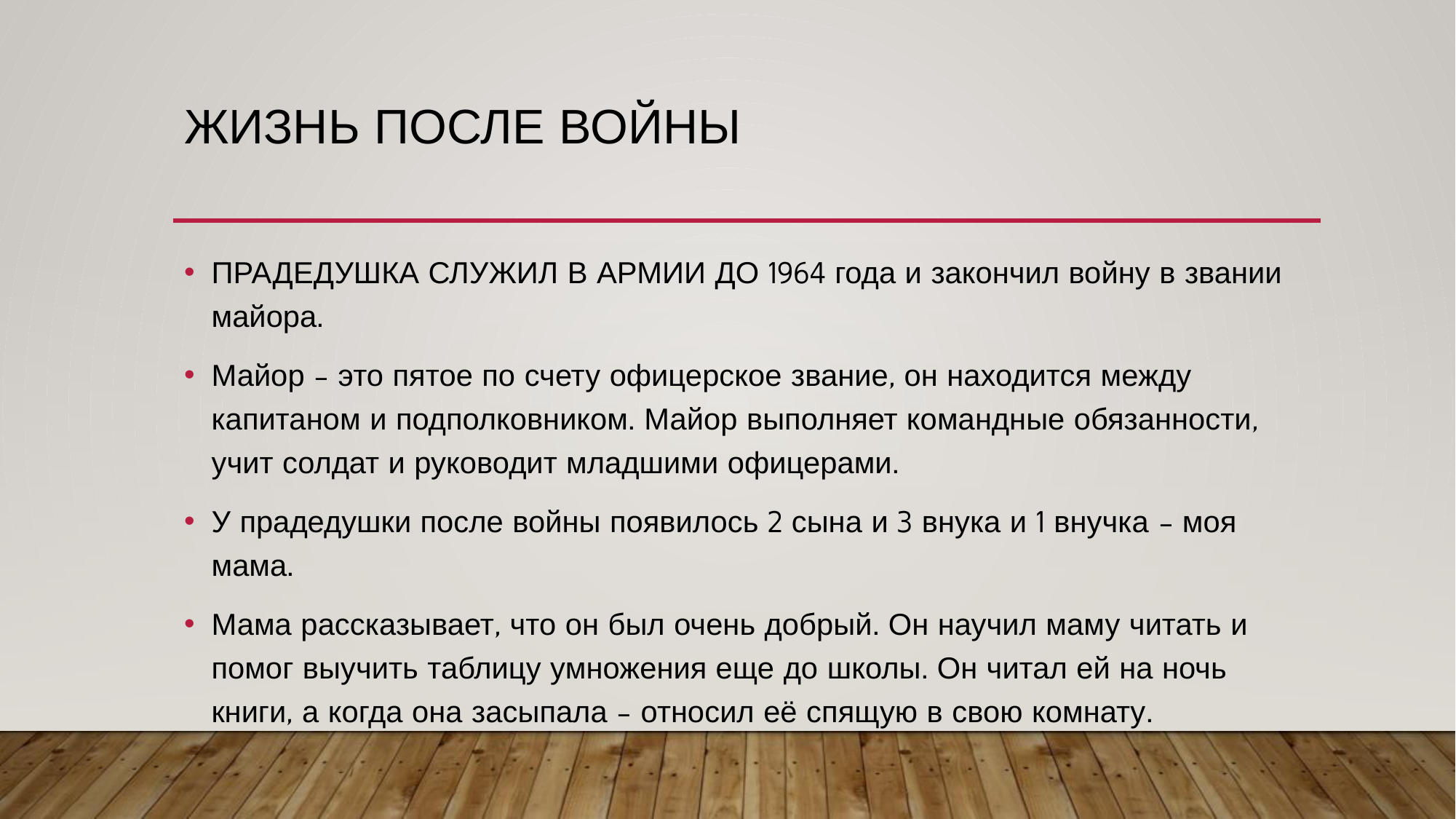

# ЖИЗНЬ ПОСЛЕ ВОЙНЫ
ПРАДЕДУШКА СЛУЖИЛ В АРМИИ ДО 1964 года и закончил войну в звании майора.
Майор – это пятое по счету офицерское звание, он находится между капитаном и подполковником. Майор выполняет командные обязанности, учит солдат и руководит младшими офицерами.
У прадедушки после войны появилось 2 сына и 3 внука и 1 внучка – моя мама.
Мама рассказывает, что он был очень добрый. Он научил маму читать и помог выучить таблицу умножения еще до школы. Он читал ей на ночь книги, а когда она засыпала – относил её спящую в свою комнату.